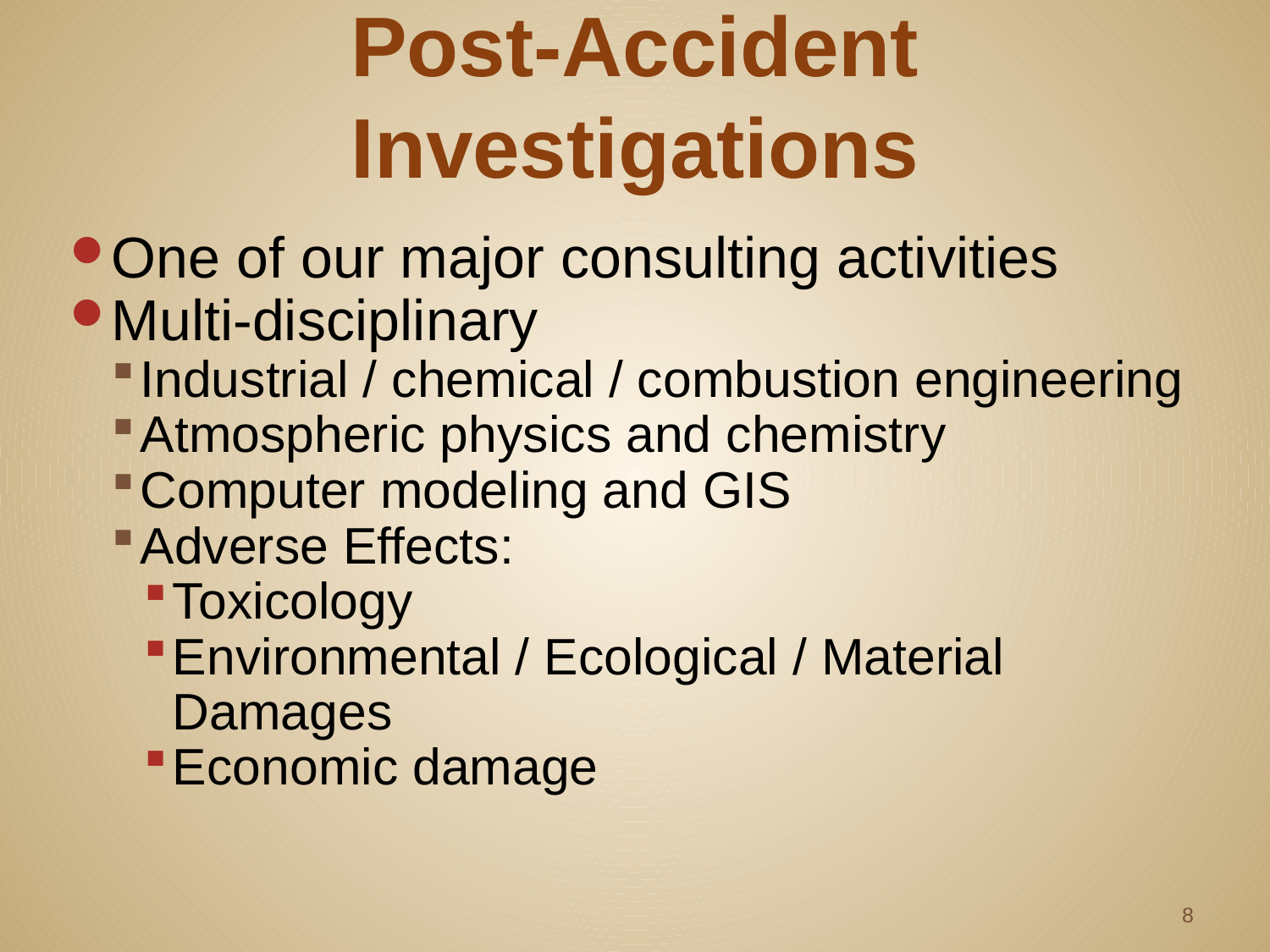

# Post-Accident Investigations
One of our major consulting activities
Multi-disciplinary
Industrial / chemical / combustion engineering
Atmospheric physics and chemistry
Computer modeling and GIS
Adverse Effects:
Toxicology
Environmental / Ecological / Material Damages
Economic damage
8